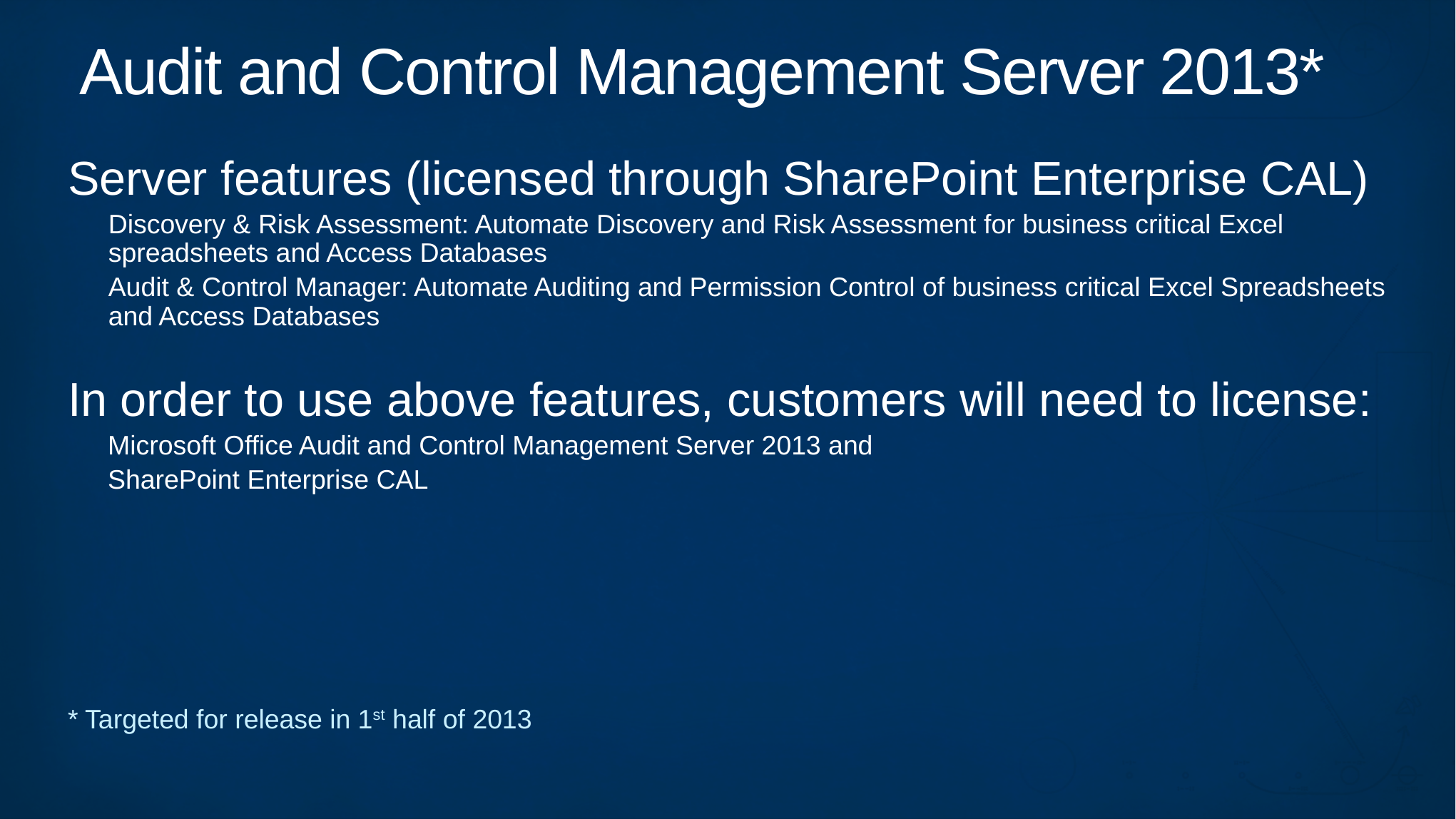

# Audit and Control Management Server 2013*
Server features (licensed through SharePoint Enterprise CAL)
Discovery & Risk Assessment: Automate Discovery and Risk Assessment for business critical Excel spreadsheets and Access Databases
Audit & Control Manager: Automate Auditing and Permission Control of business critical Excel Spreadsheets and Access Databases

In order to use above features, customers will need to license:
Microsoft Office Audit and Control Management Server 2013 and
SharePoint Enterprise CAL

* Targeted for release in 1st half of 2013